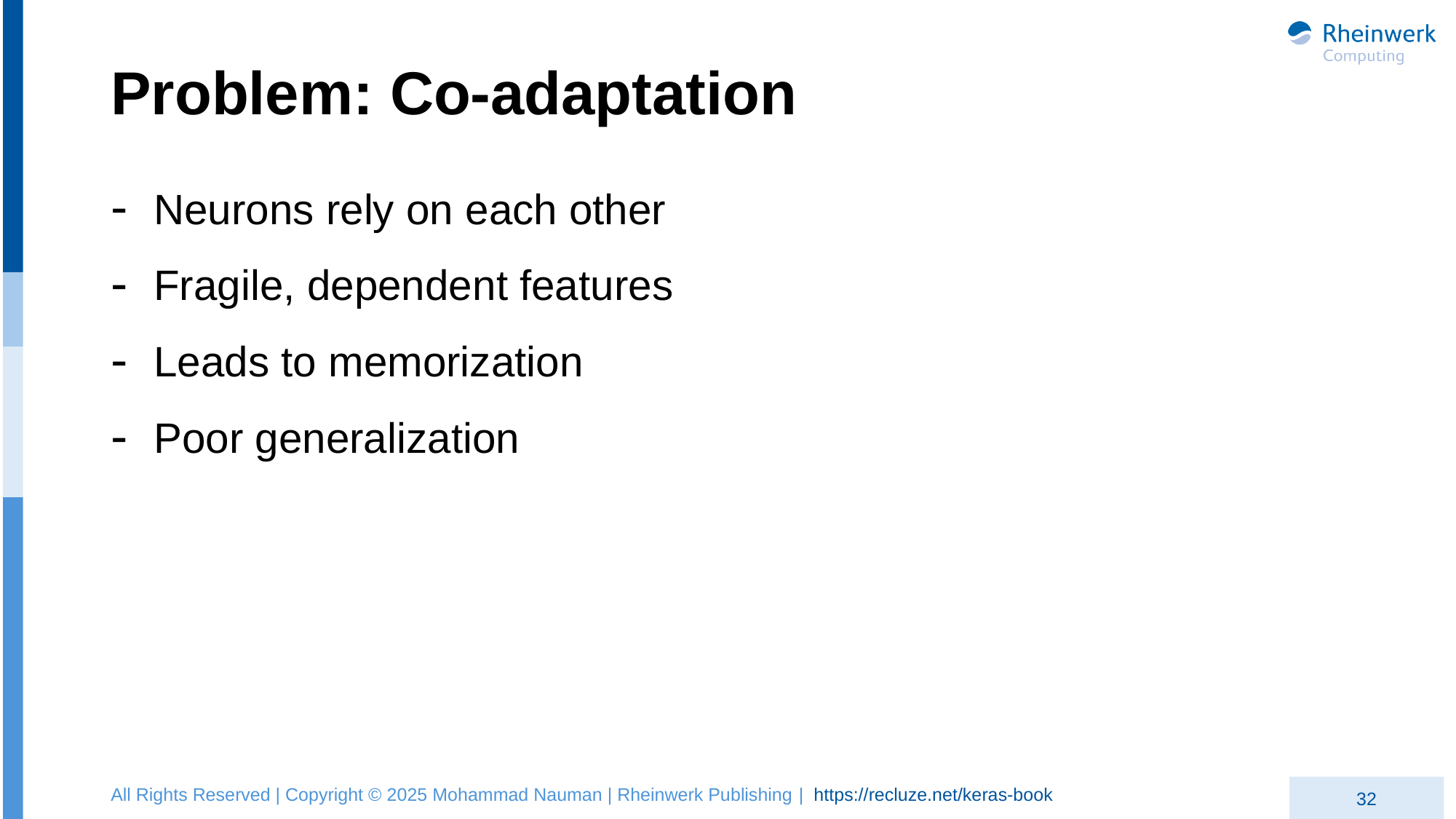

# Problem: Co-adaptation
Neurons rely on each other
Fragile, dependent features
Leads to memorization
Poor generalization